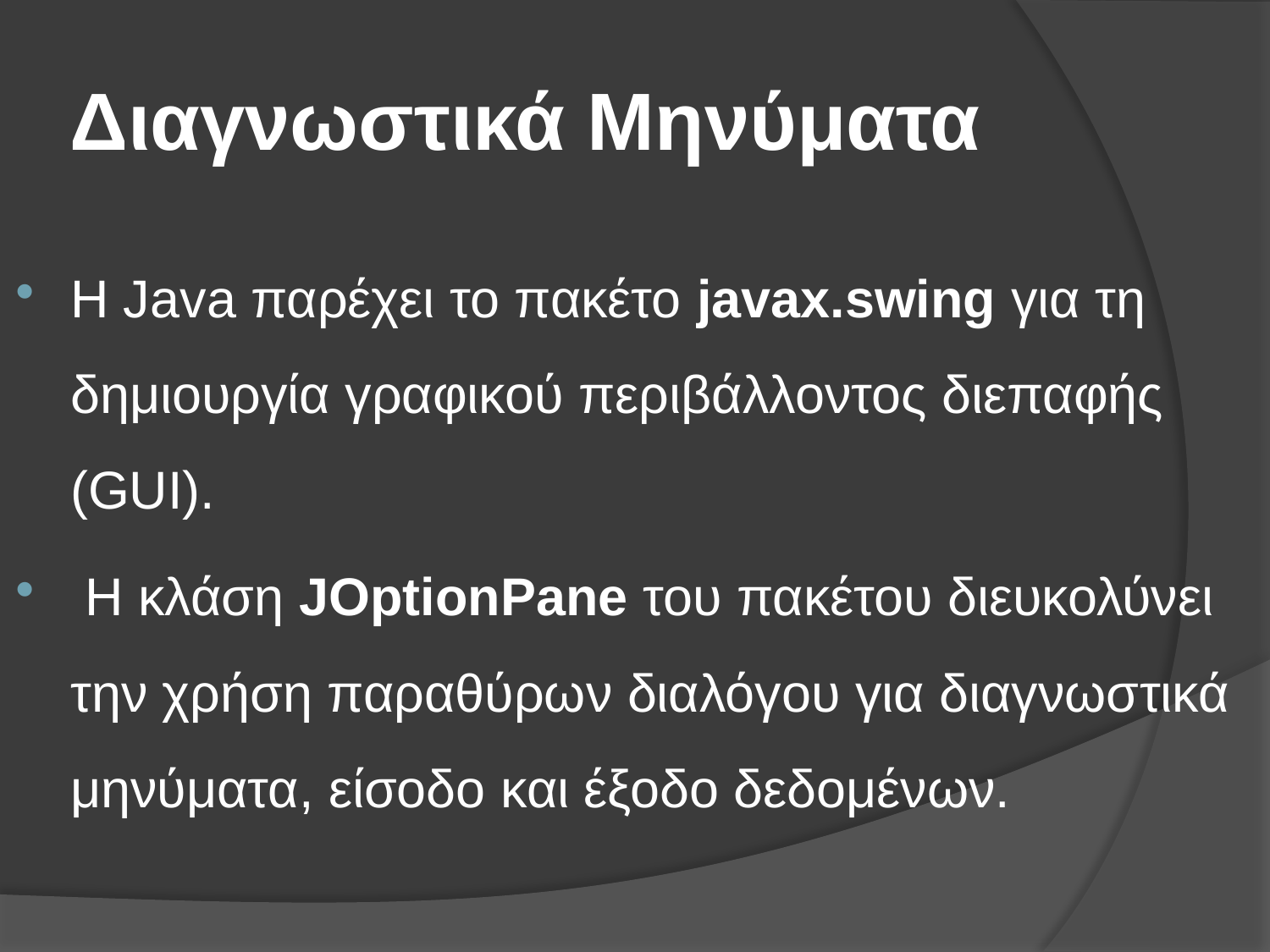

# Διαγνωστικά Μηνύματα
Η Java παρέχει το πακέτο javax.swing για τη δημιουργία γραφικού περιβάλλοντος διεπαφής (GUI).
 Η κλάση JOptionPane του πακέτου διευκολύνει την χρήση παραθύρων διαλόγου για διαγνωστικά μηνύματα, είσοδο και έξοδο δεδομένων.